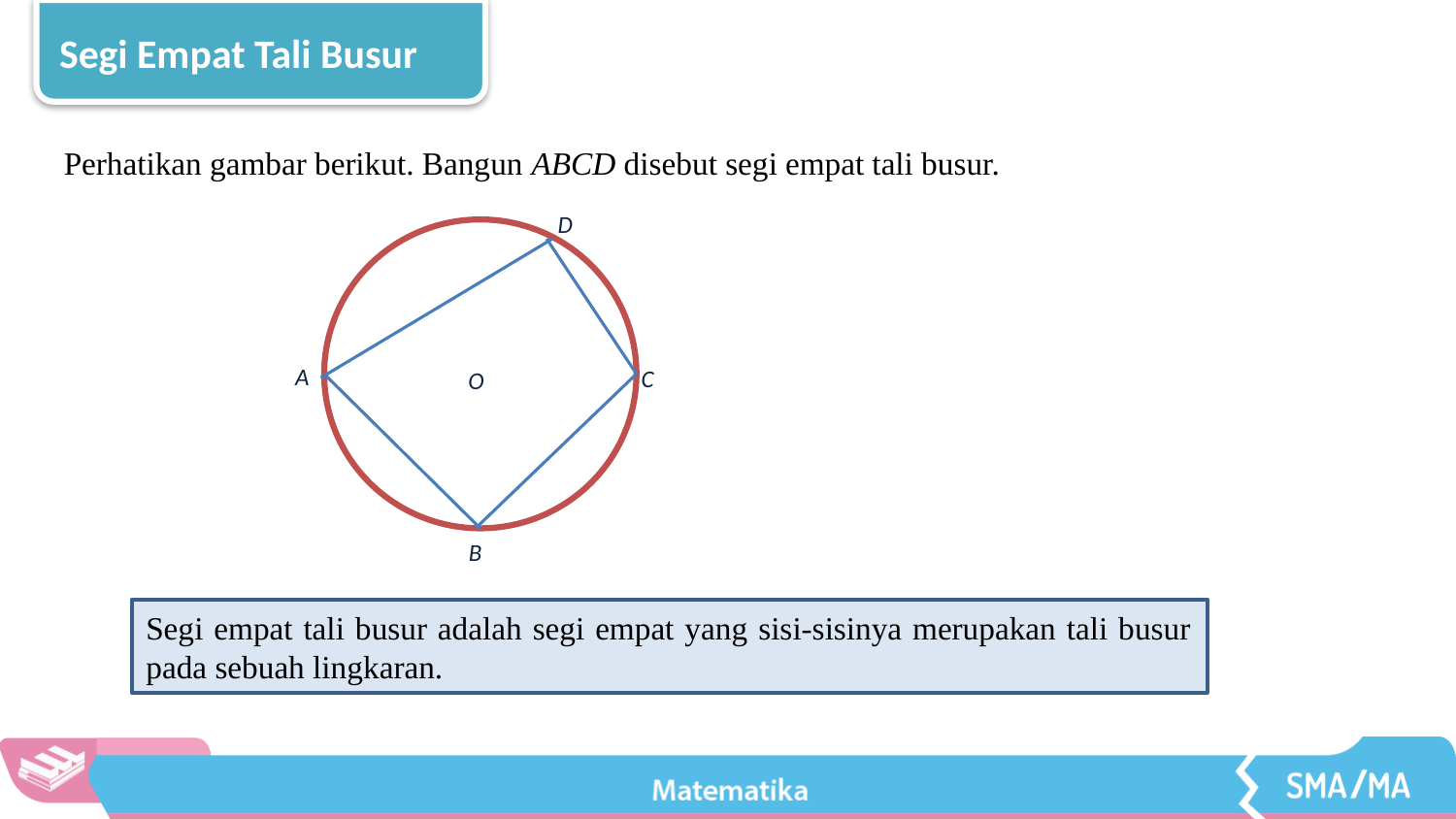

Segi Empat Tali Busur
Perhatikan gambar berikut. Bangun ABCD disebut segi empat tali busur.
D

A
O
C
B
Segi empat tali busur adalah segi empat yang sisi-sisinya merupakan tali busur pada sebuah lingkaran.